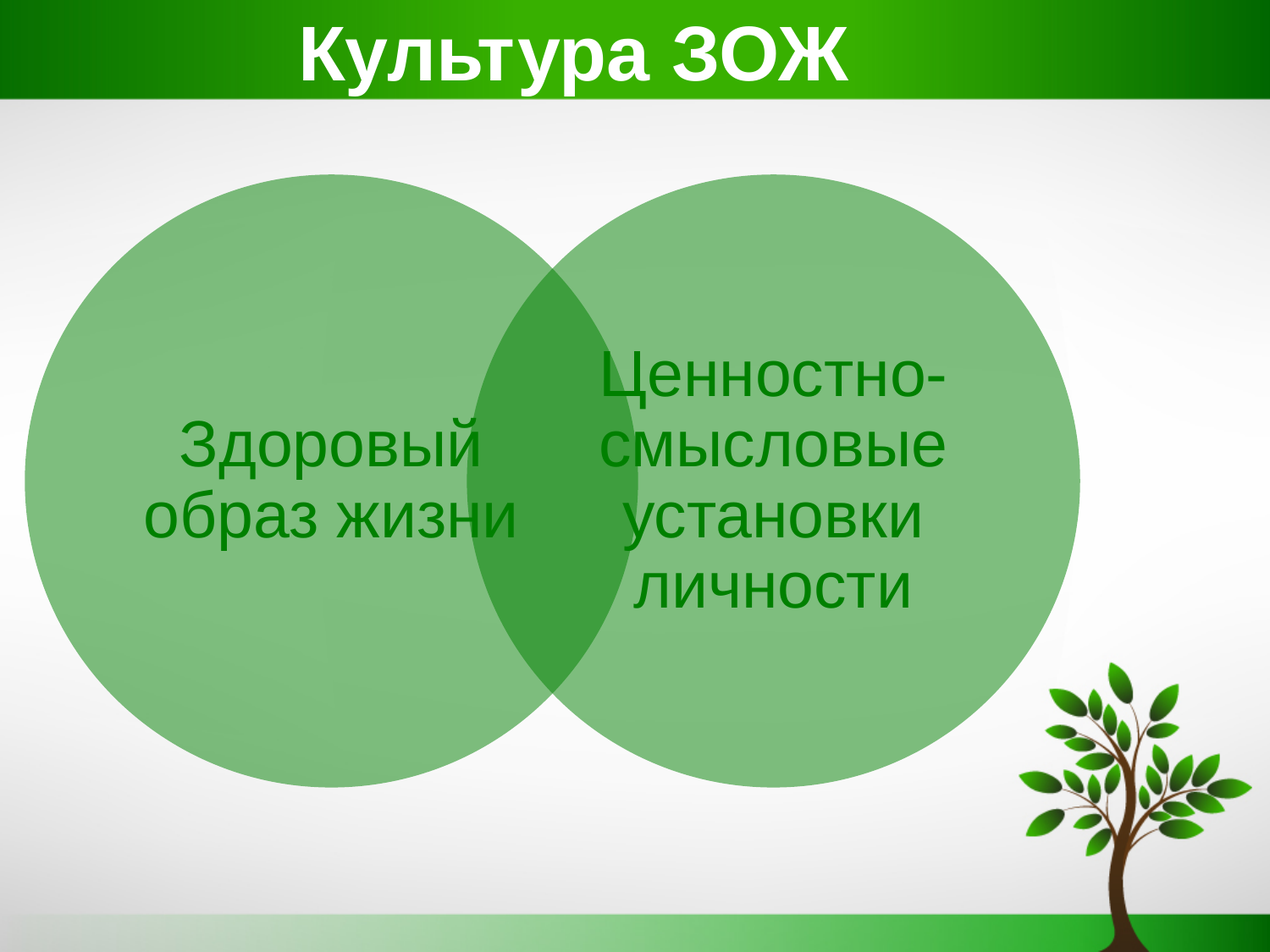

# Культура ЗОЖ
Здоровый образ жизни
Ценностно-смысловые установки личности